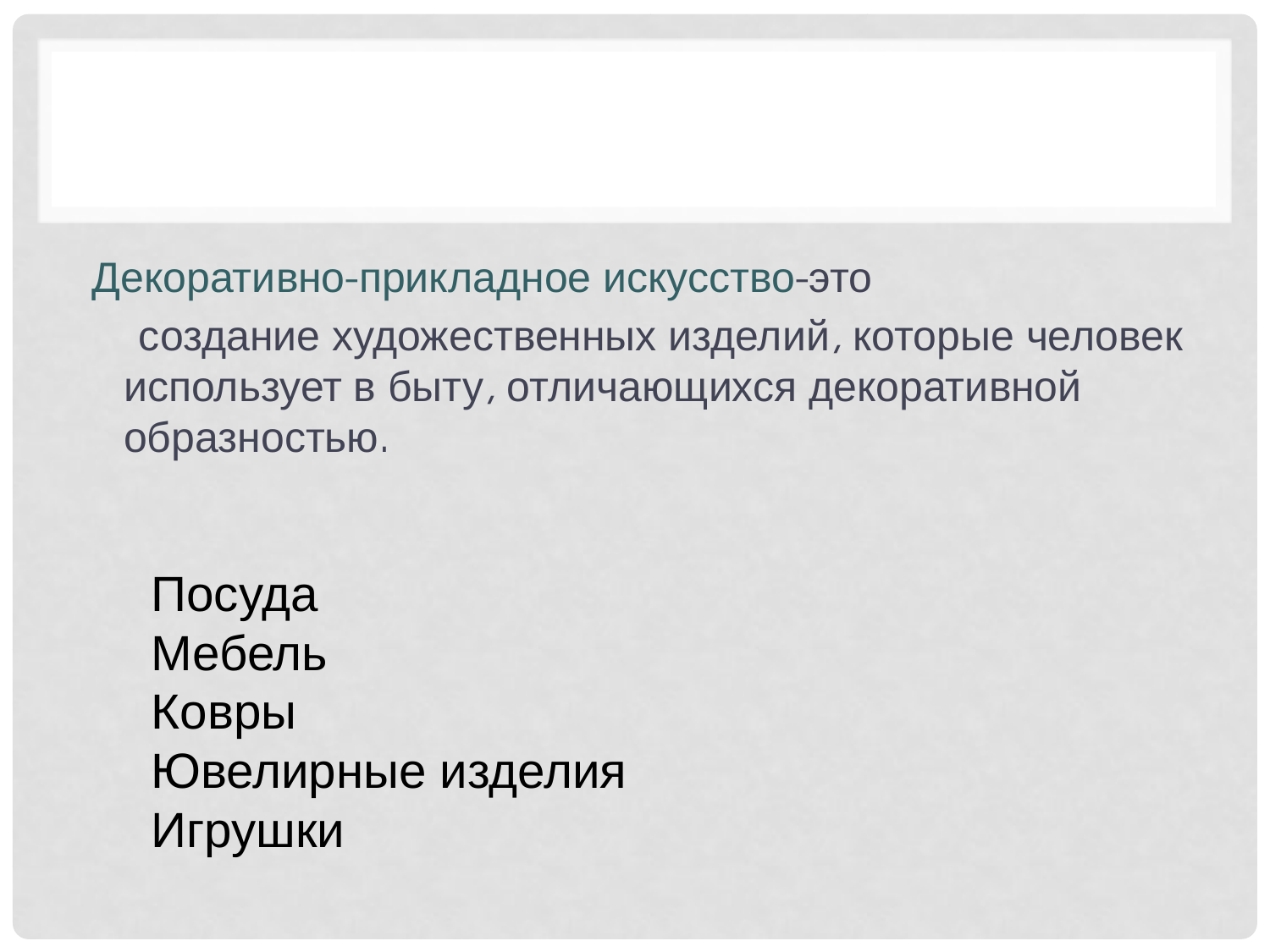

#
Декоративно-прикладное искусство-это
    создание художественных изделий, которые человек использует в быту, отличающихся декоративной образностью.

Посуда
Мебель
Ковры
Ювелирные изделия
Игрушки